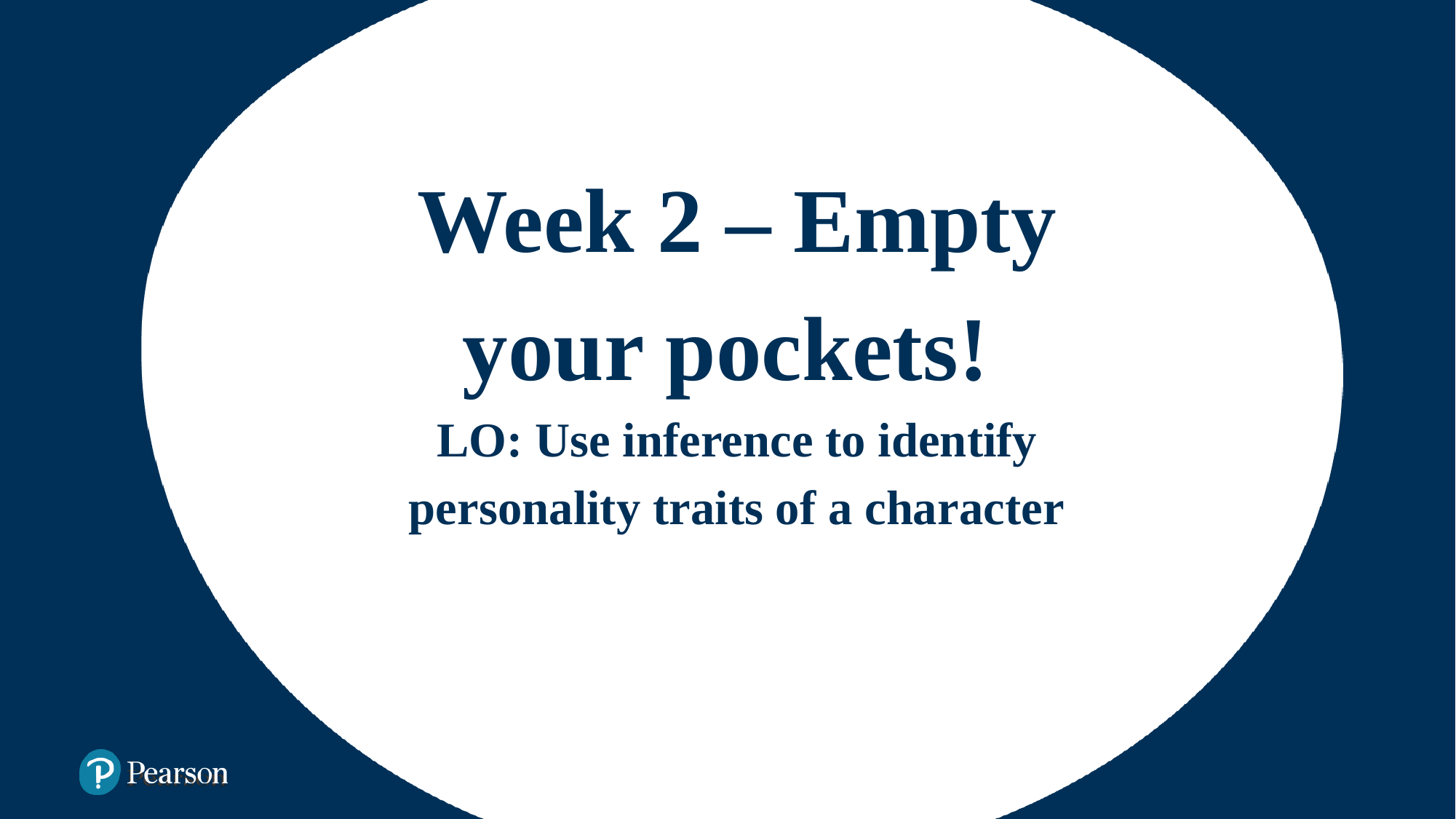

# Week 2 – Empty your pockets! LO: Use inference to identify personality traits of a character